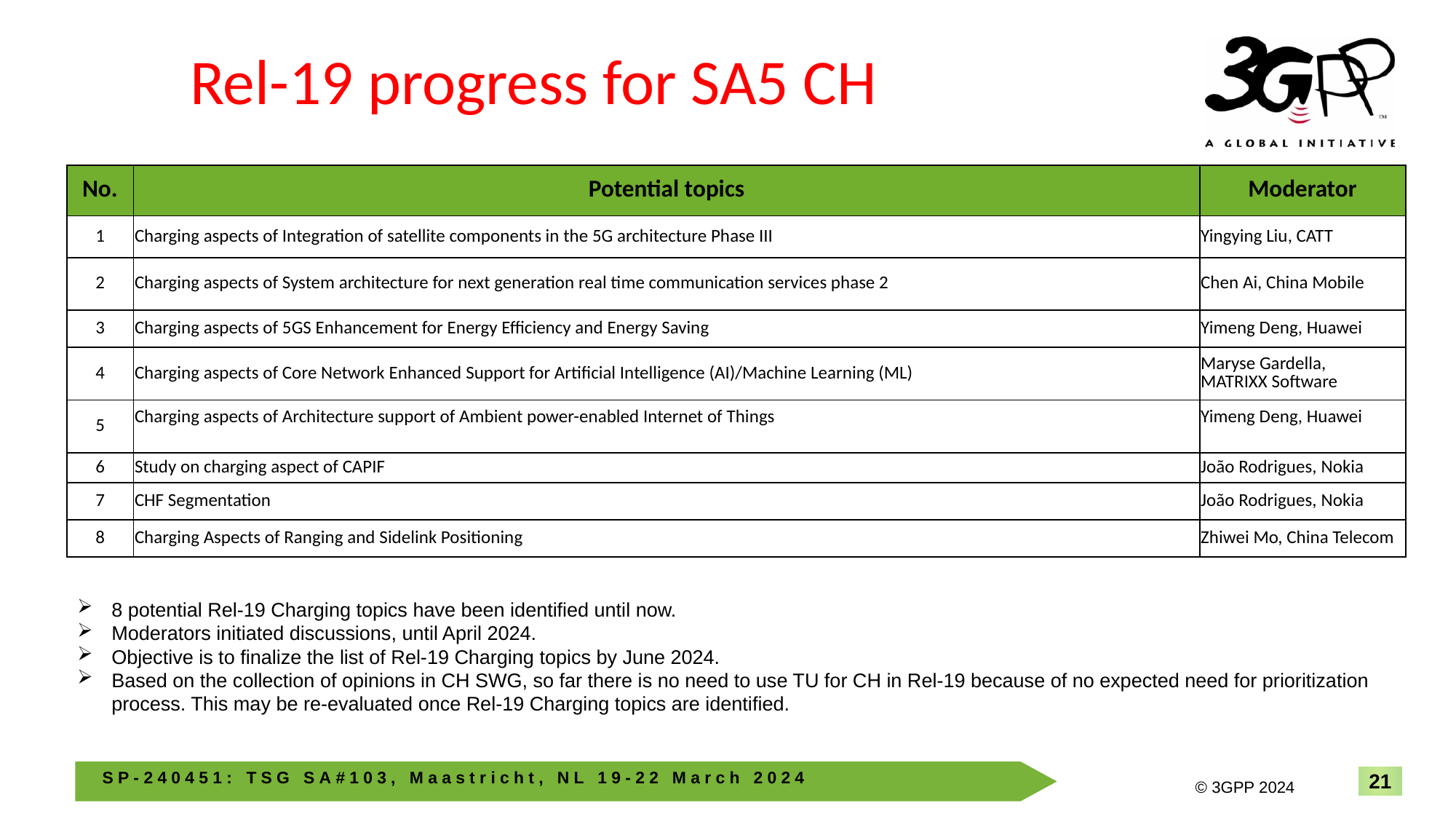

# Rel-19 progress for SA5 CH
| No. | Potential topics | Moderator |
| --- | --- | --- |
| 1 | Charging aspects of Integration of satellite components in the 5G architecture Phase III | Yingying Liu, CATT |
| 2 | Charging aspects of System architecture for next generation real time communication services phase 2 | Chen Ai, China Mobile |
| 3 | Charging aspects of 5GS Enhancement for Energy Efficiency and Energy Saving | Yimeng Deng, Huawei |
| 4 | Charging aspects of Core Network Enhanced Support for Artificial Intelligence (AI)/Machine Learning (ML) | Maryse Gardella, MATRIXX Software |
| 5 | Charging aspects of Architecture support of Ambient power-enabled Internet of Things | Yimeng Deng, Huawei |
| 6 | Study on charging aspect of CAPIF | João Rodrigues, Nokia |
| 7 | CHF Segmentation | João Rodrigues, Nokia |
| 8 | Charging Aspects of Ranging and Sidelink Positioning | Zhiwei Mo, China Telecom |
8 potential Rel-19 Charging topics have been identified until now.
Moderators initiated discussions, until April 2024.
Objective is to finalize the list of Rel-19 Charging topics by June 2024.
Based on the collection of opinions in CH SWG, so far there is no need to use TU for CH in Rel-19 because of no expected need for prioritization process. This may be re-evaluated once Rel-19 Charging topics are identified.